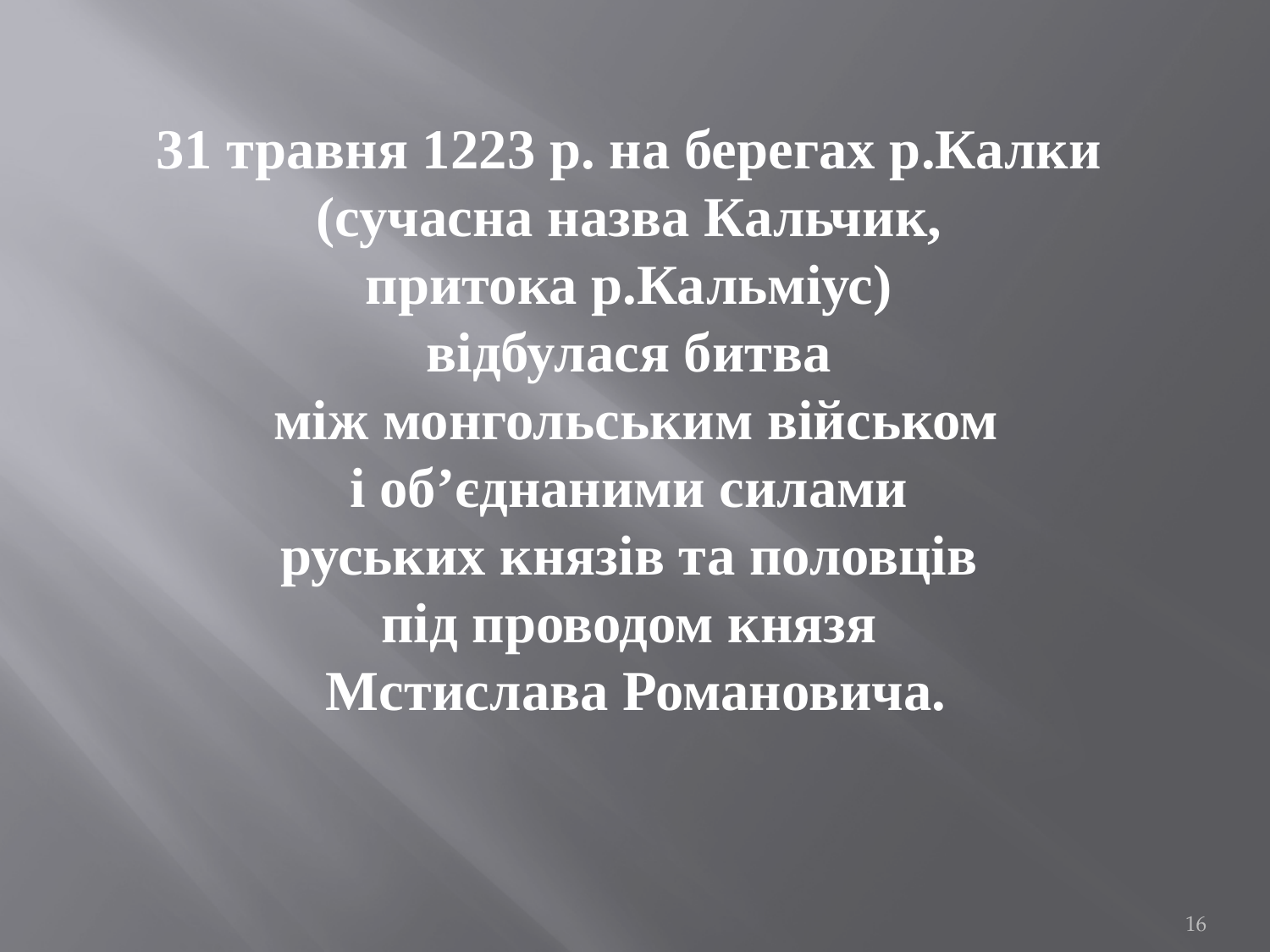

31 травня 1223 р. на берегах р.Калки
(сучасна назва Кальчик,
притока р.Кальміус)
відбулася битва
між монгольським військом
і об’єднаними силами
руських князів та половців
під проводом князя
Мстислава Романовича.
16